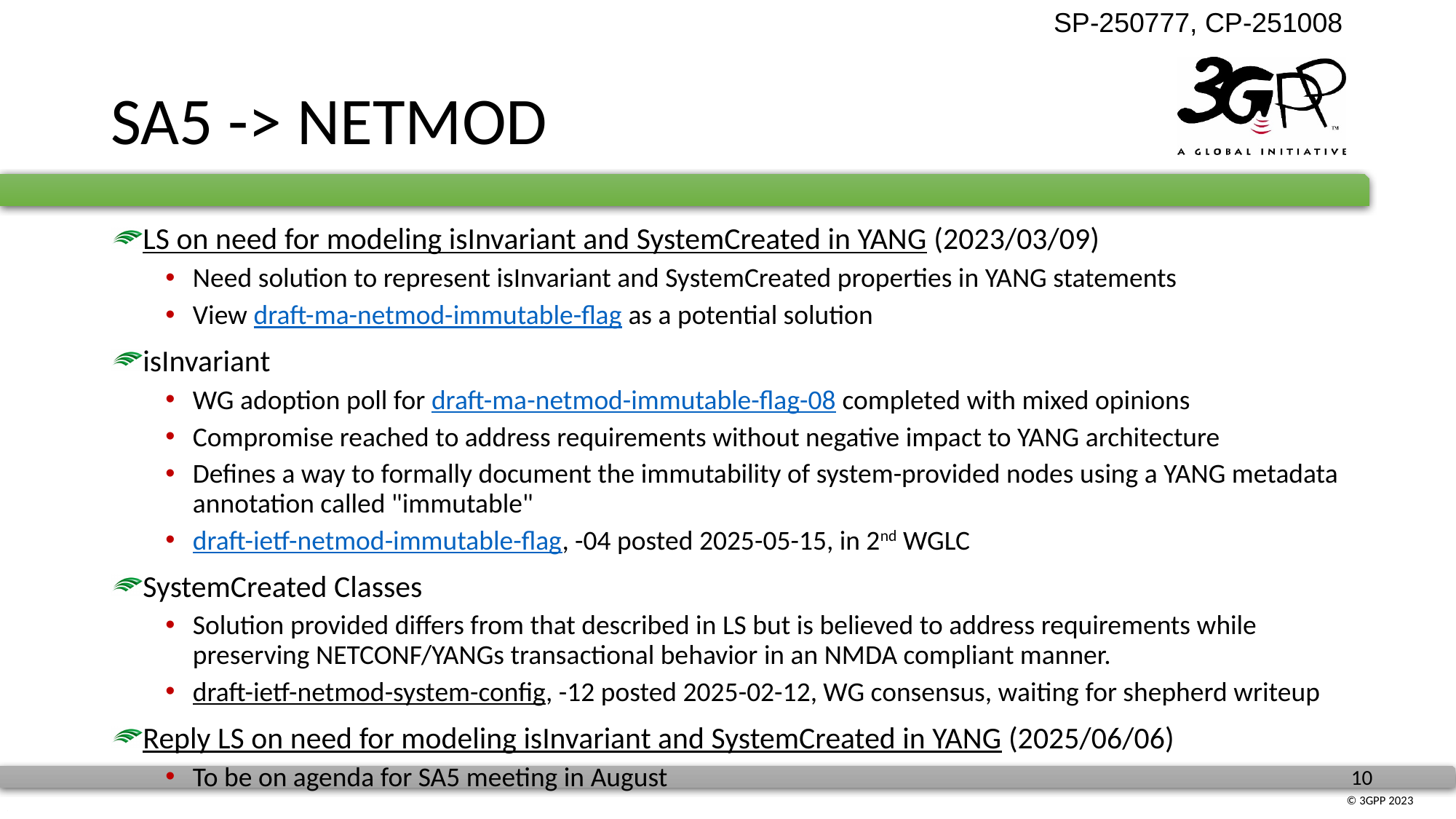

# SA5 -> NETMOD
LS on need for modeling isInvariant and SystemCreated in YANG (2023/03/09)
Need solution to represent isInvariant and SystemCreated properties in YANG statements
View draft-ma-netmod-immutable-flag as a potential solution
isInvariant
WG adoption poll for draft-ma-netmod-immutable-flag-08 completed with mixed opinions
Compromise reached to address requirements without negative impact to YANG architecture
Defines a way to formally document the immutability of system-provided nodes using a YANG metadata annotation called "immutable"
draft-ietf-netmod-immutable-flag, -04 posted 2025-05-15, in 2nd WGLC
SystemCreated Classes
Solution provided differs from that described in LS but is believed to address requirements while preserving NETCONF/YANGs transactional behavior in an NMDA compliant manner.
draft-ietf-netmod-system-config, -12 posted 2025-02-12, WG consensus, waiting for shepherd writeup
Reply LS on need for modeling isInvariant and SystemCreated in YANG (2025/06/06)
To be on agenda for SA5 meeting in August